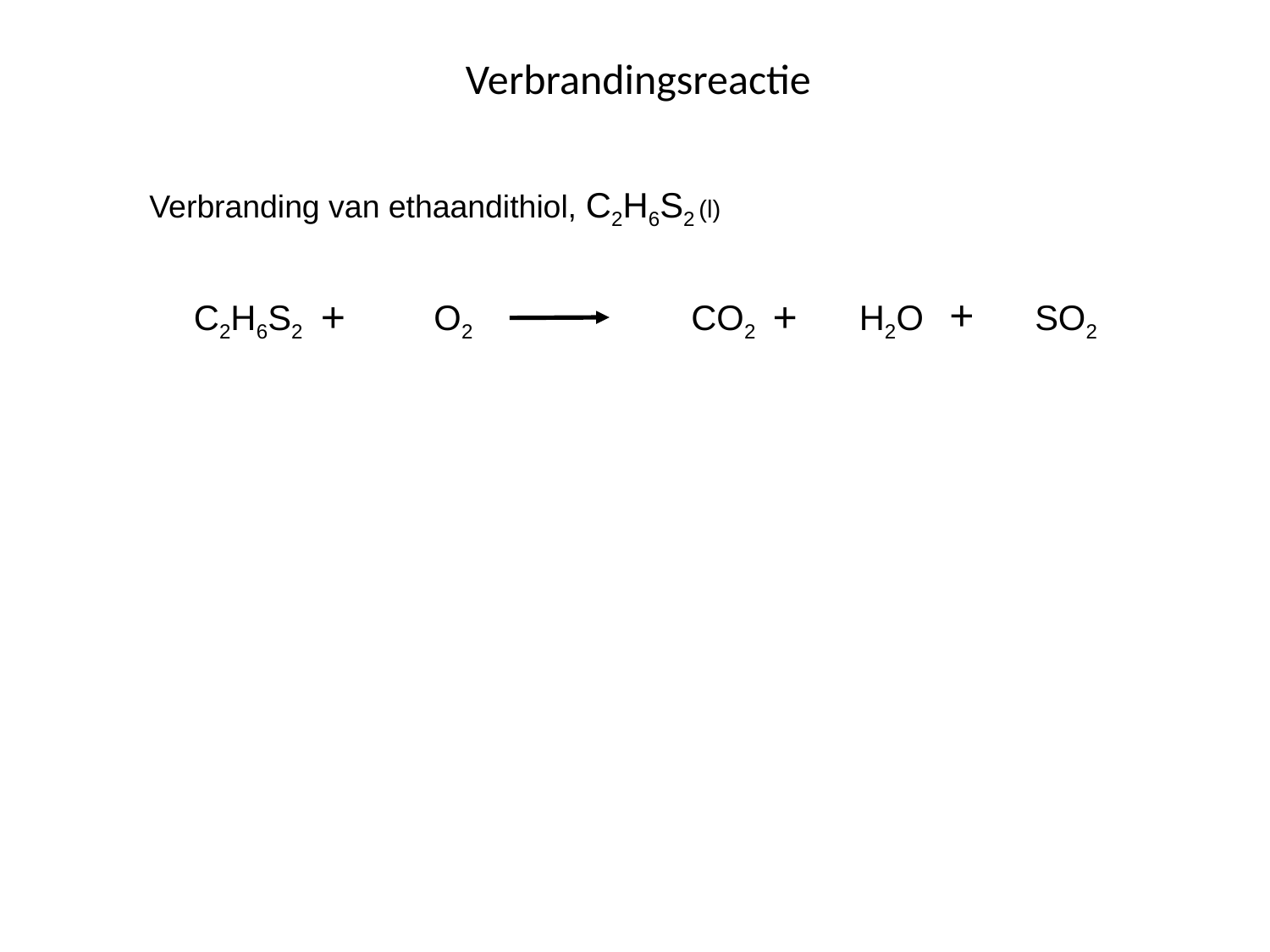

Verbrandingsreactie
Verbranding van ethaandithiol, C2H6S2 (l)

  2      C2H6S2      5½          O2                   2 CO2       3 H2O        2 SO2
+
+

+